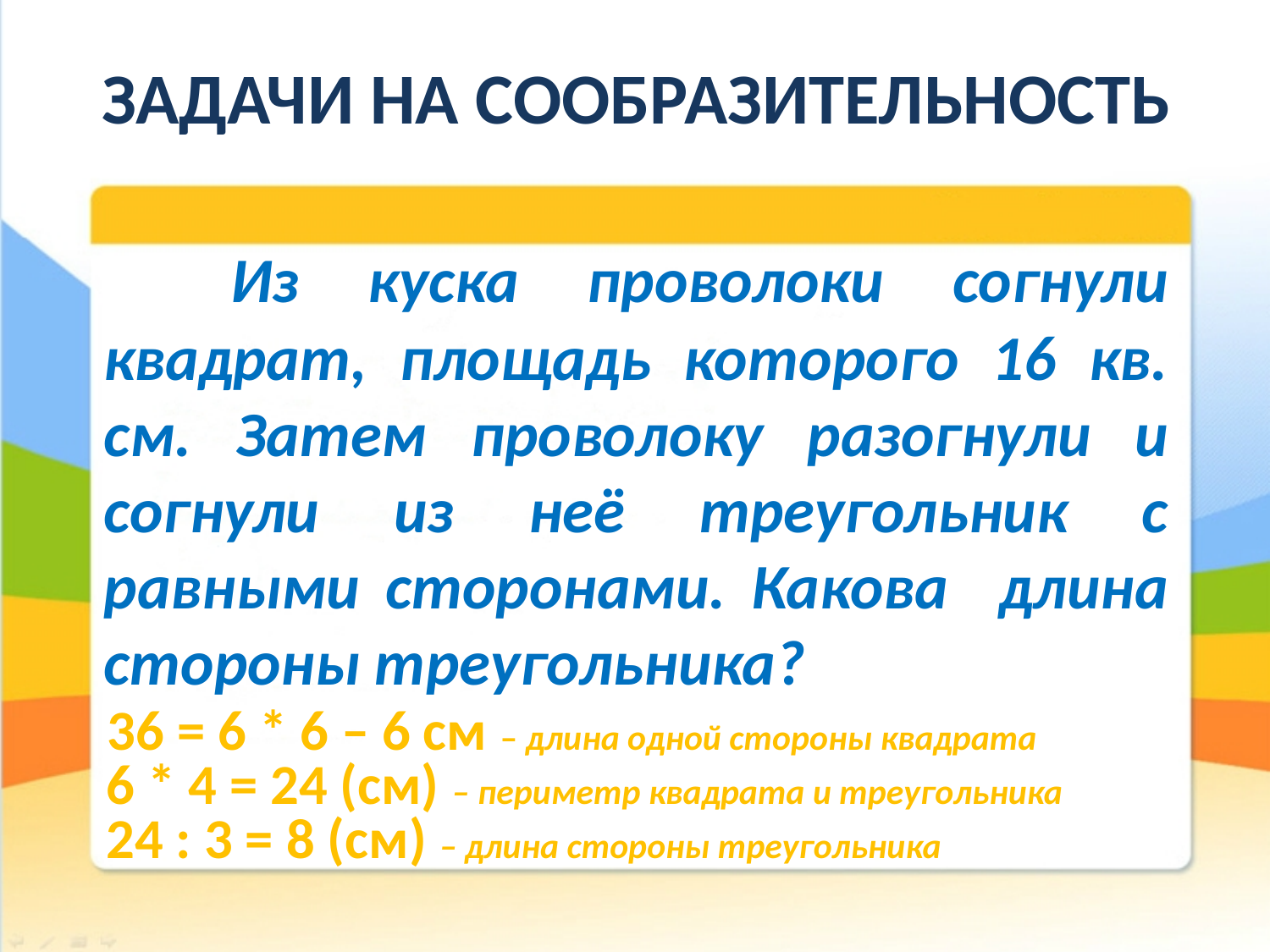

# ЗАДАЧИ НА СООБРАЗИТЕЛЬНОСТЬ
	Из куска проволоки согнули квадрат, площадь которого 16 кв. см. Затем проволоку разогнули и согнули из неё треугольник с равными сторонами. Какова  длина стороны треугольника?
36 = 6 * 6 – 6 см – длина одной стороны квадрата
6 * 4 = 24 (см) – периметр квадрата и треугольника
24 : 3 = 8 (см) – длина стороны треугольника